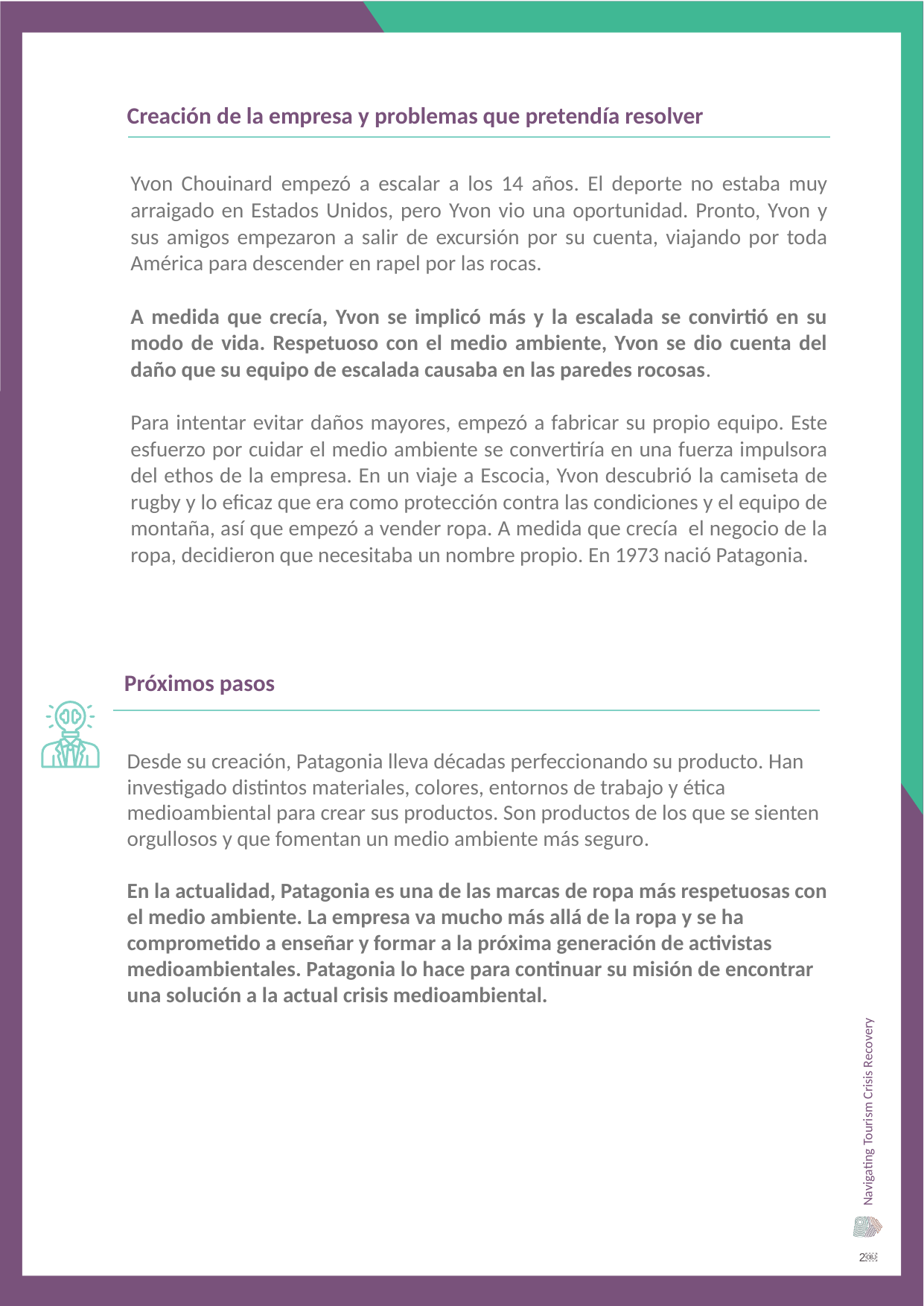

Creación de la empresa y problemas que pretendía resolver
Yvon Chouinard empezó a escalar a los 14 años. El deporte no estaba muy arraigado en Estados Unidos, pero Yvon vio una oportunidad. Pronto, Yvon y sus amigos empezaron a salir de excursión por su cuenta, viajando por toda América para descender en rapel por las rocas.

A medida que crecía, Yvon se implicó más y la escalada se convirtió en su modo de vida. Respetuoso con el medio ambiente, Yvon se dio cuenta del daño que su equipo de escalada causaba en las paredes rocosas.

Para intentar evitar daños mayores, empezó a fabricar su propio equipo. Este esfuerzo por cuidar el medio ambiente se convertiría en una fuerza impulsora del ethos de la empresa. En un viaje a Escocia, Yvon descubrió la camiseta de rugby y lo eficaz que era como protección contra las condiciones y el equipo de montaña, así que empezó a vender ropa. A medida que crecía  el negocio de la ropa, decidieron que necesitaba un nombre propio. En 1973 nació Patagonia.
Próximos pasos

Desde su creación, Patagonia lleva décadas perfeccionando su producto. Han investigado distintos materiales, colores, entornos de trabajo y ética medioambiental para crear sus productos. Son productos de los que se sienten orgullosos y que fomentan un medio ambiente más seguro.

En la actualidad, Patagonia es una de las marcas de ropa más respetuosas con el medio ambiente. La empresa va mucho más allá de la ropa y se ha comprometido a enseñar y formar a la próxima generación de activistas medioambientales. Patagonia lo hace para continuar su misión de encontrar una solución a la actual crisis medioambiental.